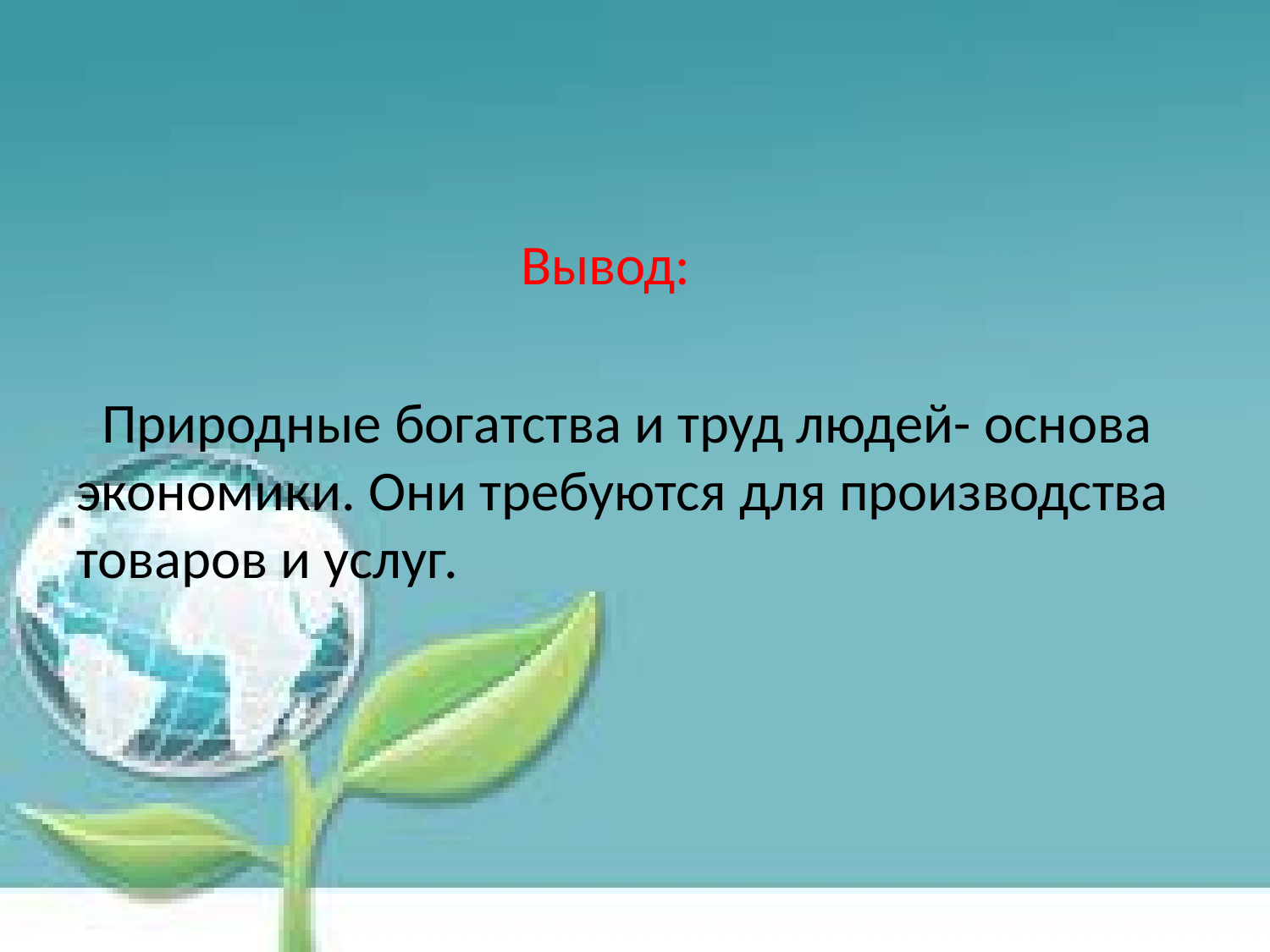

Вывод:

  Природные богатства и труд людей- основа экономики. Они требуются для производства товаров и услуг.